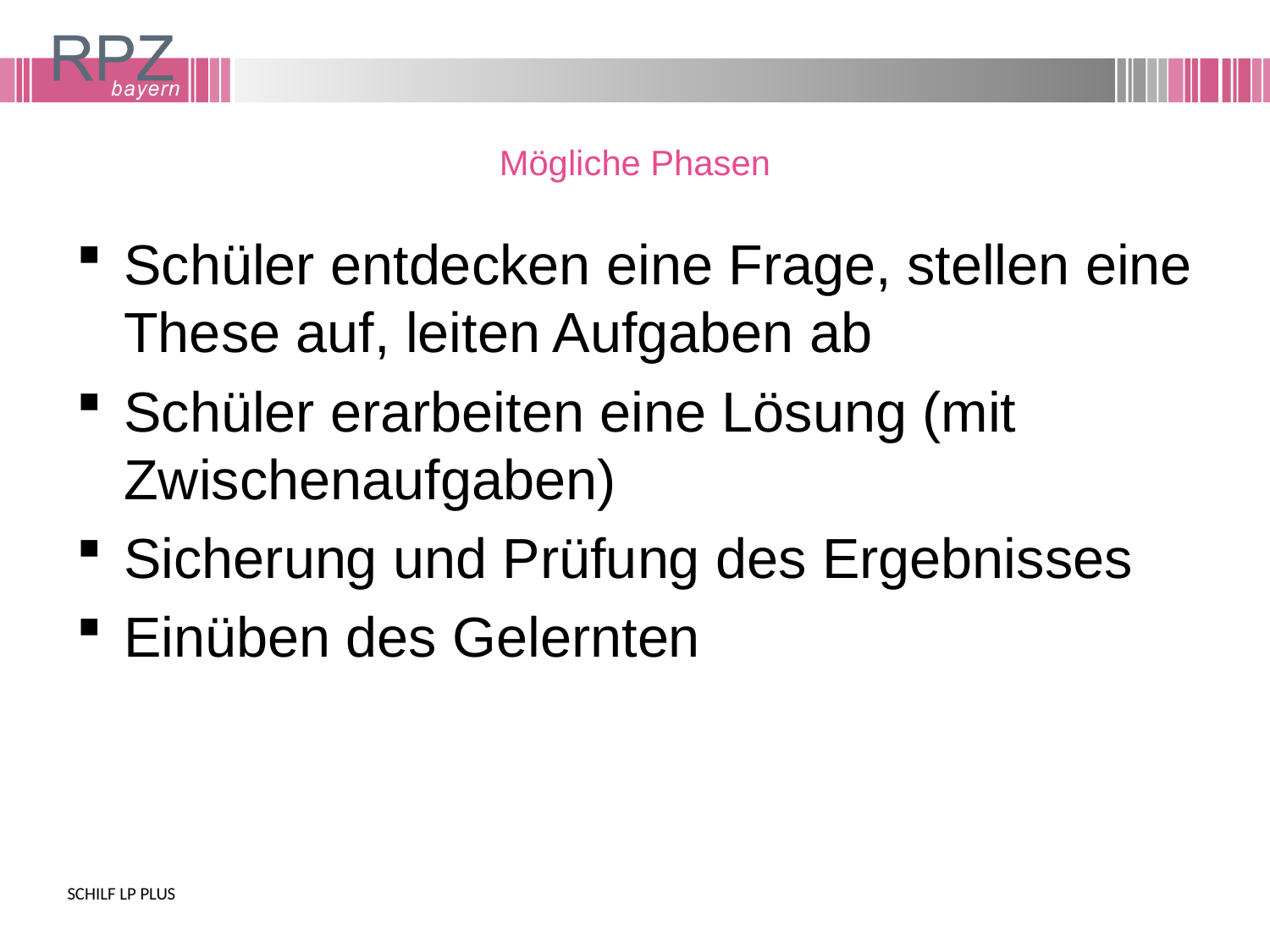

# Mögliche Phasen
Schüler entdecken eine Frage, stellen eine These auf, leiten Aufgaben ab
Schüler erarbeiten eine Lösung (mit Zwischenaufgaben)
Sicherung und Prüfung des Ergebnisses
Einüben des Gelernten